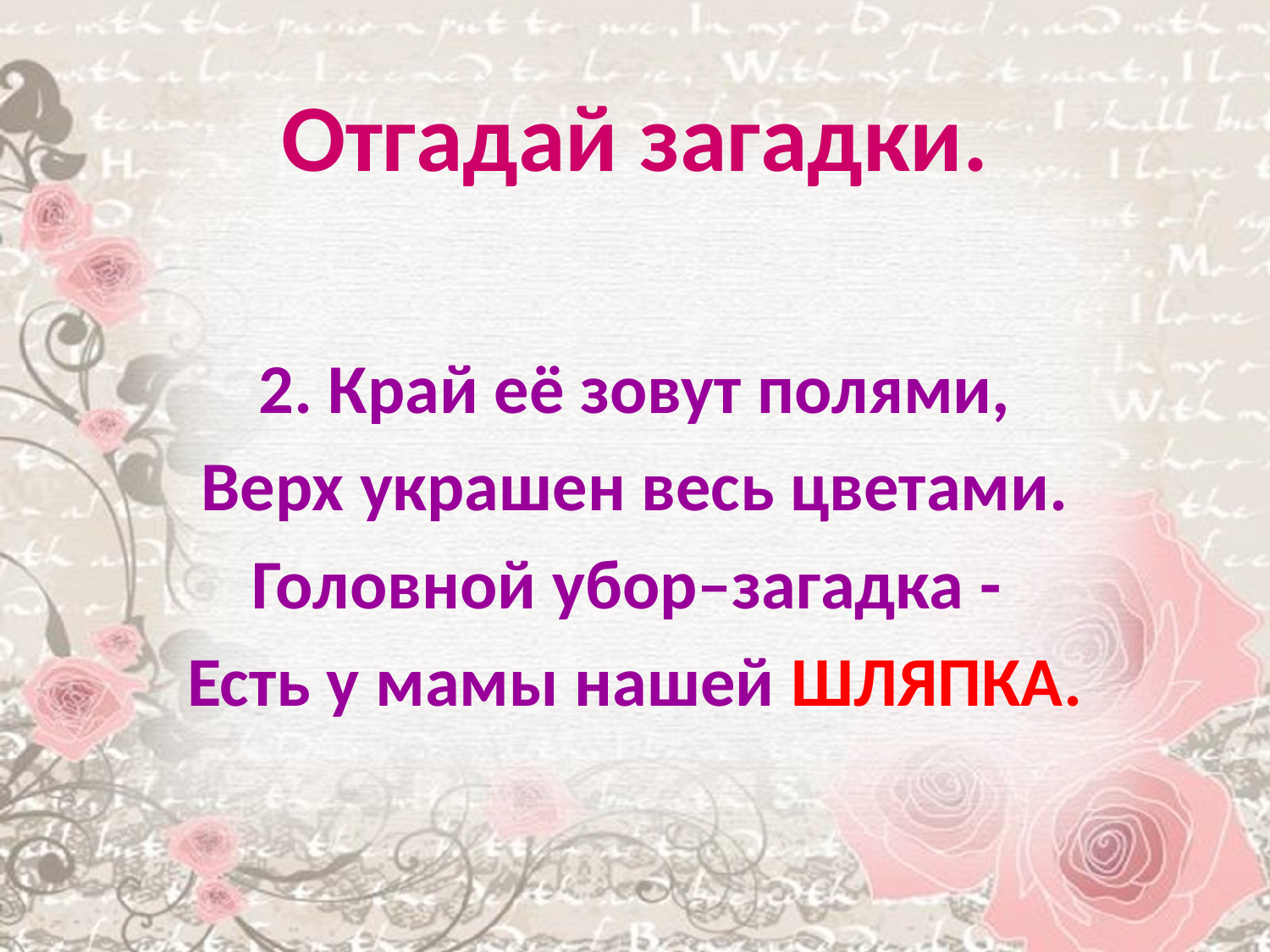

# Отгадай загадки.
2. Край её зовут полями,
Верх украшен весь цветами.
Головной убор–загадка -
Есть у мамы нашей ШЛЯПКА.